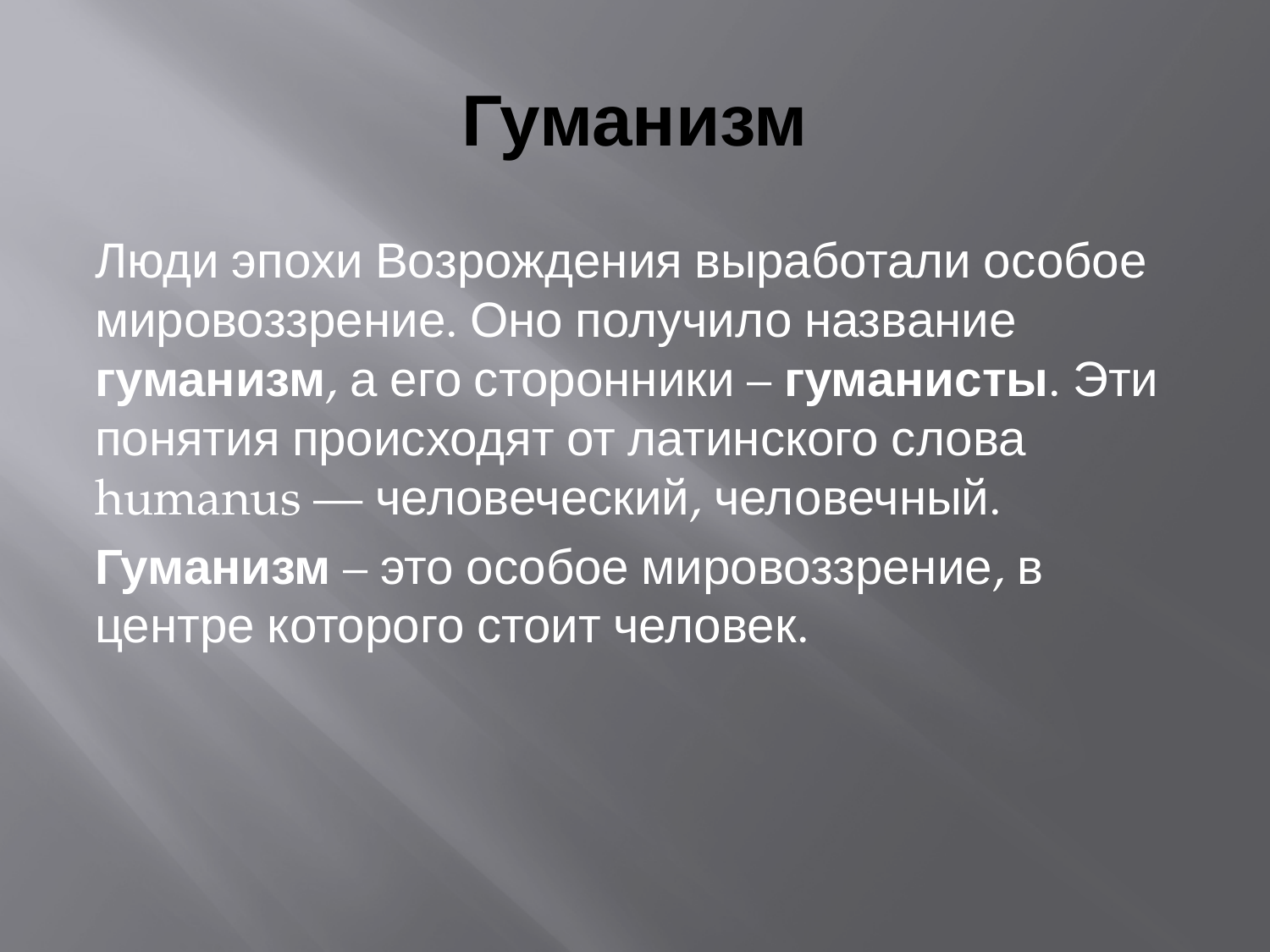

# Гуманизм
Люди эпохи Возрождения выработали особое мировоззрение. Оно получило название гуманизм, а его сторонники – гуманисты. Эти понятия происходят от латинского слова humanus — человеческий, человечный.
Гуманизм – это особое мировоззрение, в центре которого стоит человек.